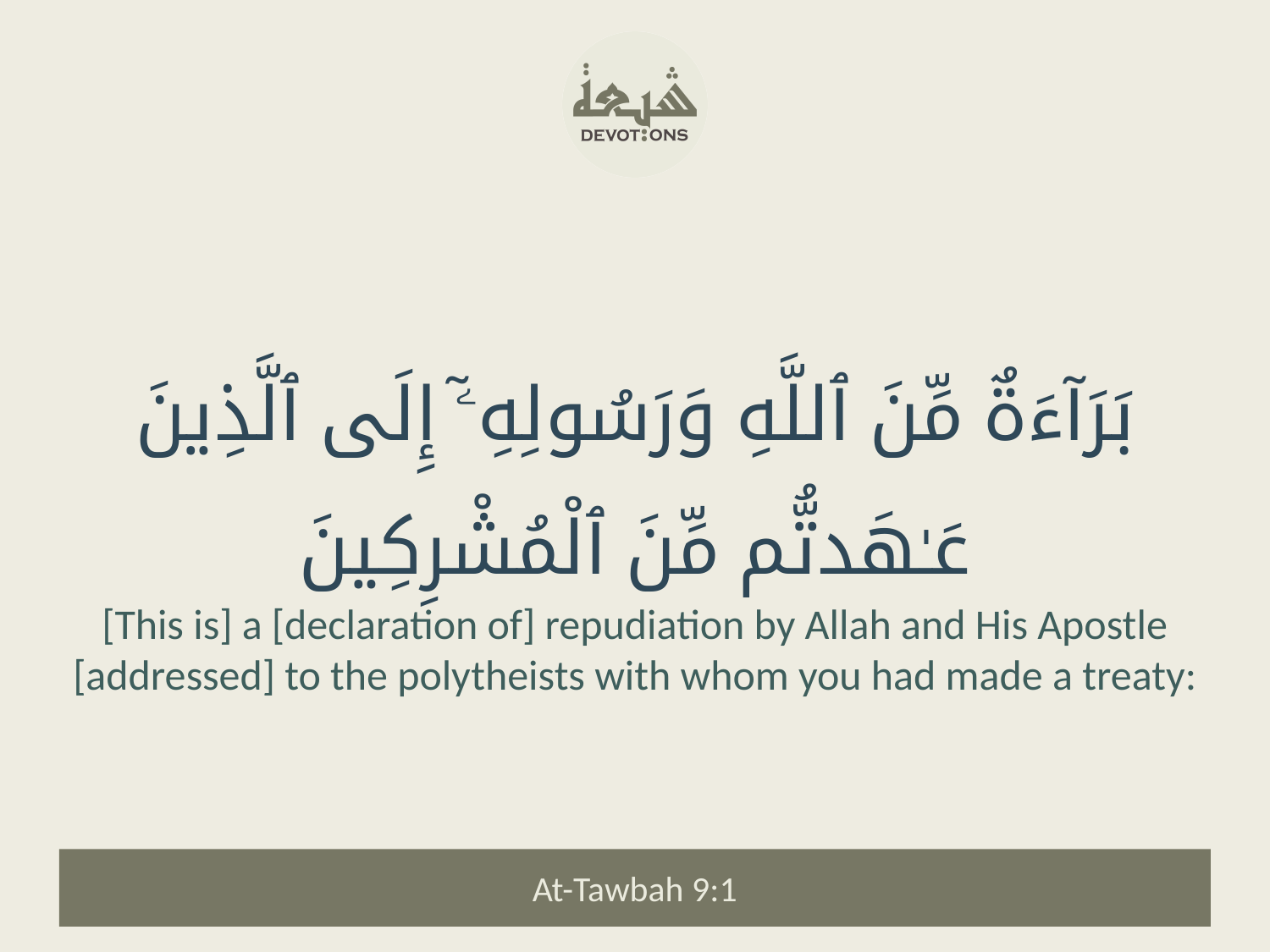

بَرَآءَةٌ مِّنَ ٱللَّهِ وَرَسُولِهِۦٓ إِلَى ٱلَّذِينَ عَـٰهَدتُّم مِّنَ ٱلْمُشْرِكِينَ
[This is] a [declaration of] repudiation by Allah and His Apostle [addressed] to the polytheists with whom you had made a treaty:
At-Tawbah 9:1